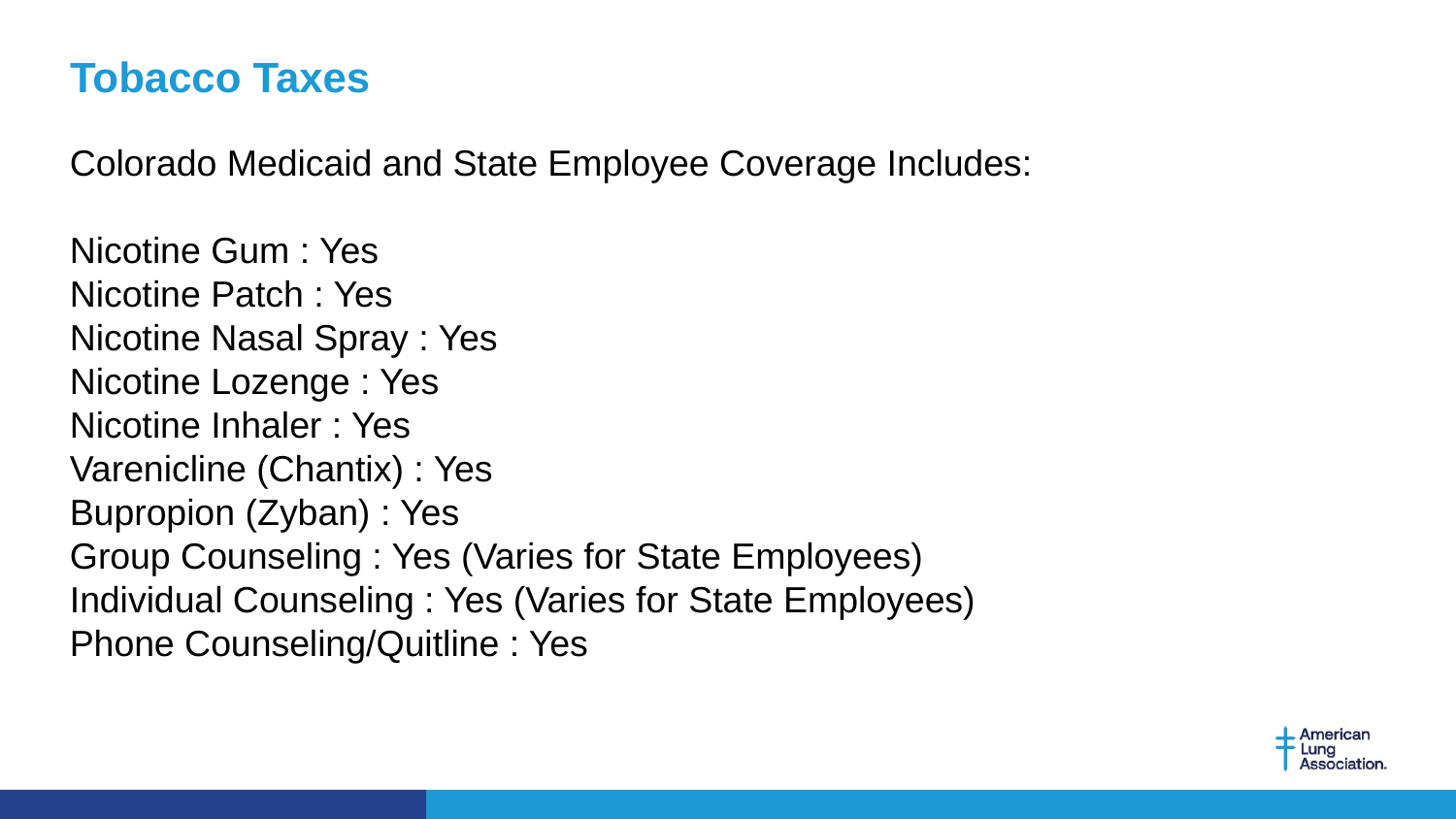

Tobacco Taxes
Colorado Medicaid and State Employee Coverage Includes:
Nicotine Gum : Yes
Nicotine Patch : Yes
Nicotine Nasal Spray : Yes
Nicotine Lozenge : Yes
Nicotine Inhaler : Yes
Varenicline (Chantix) : Yes
Bupropion (Zyban) : Yes
Group Counseling : Yes (Varies for State Employees)
Individual Counseling : Yes (Varies for State Employees)
Phone Counseling/Quitline : Yes